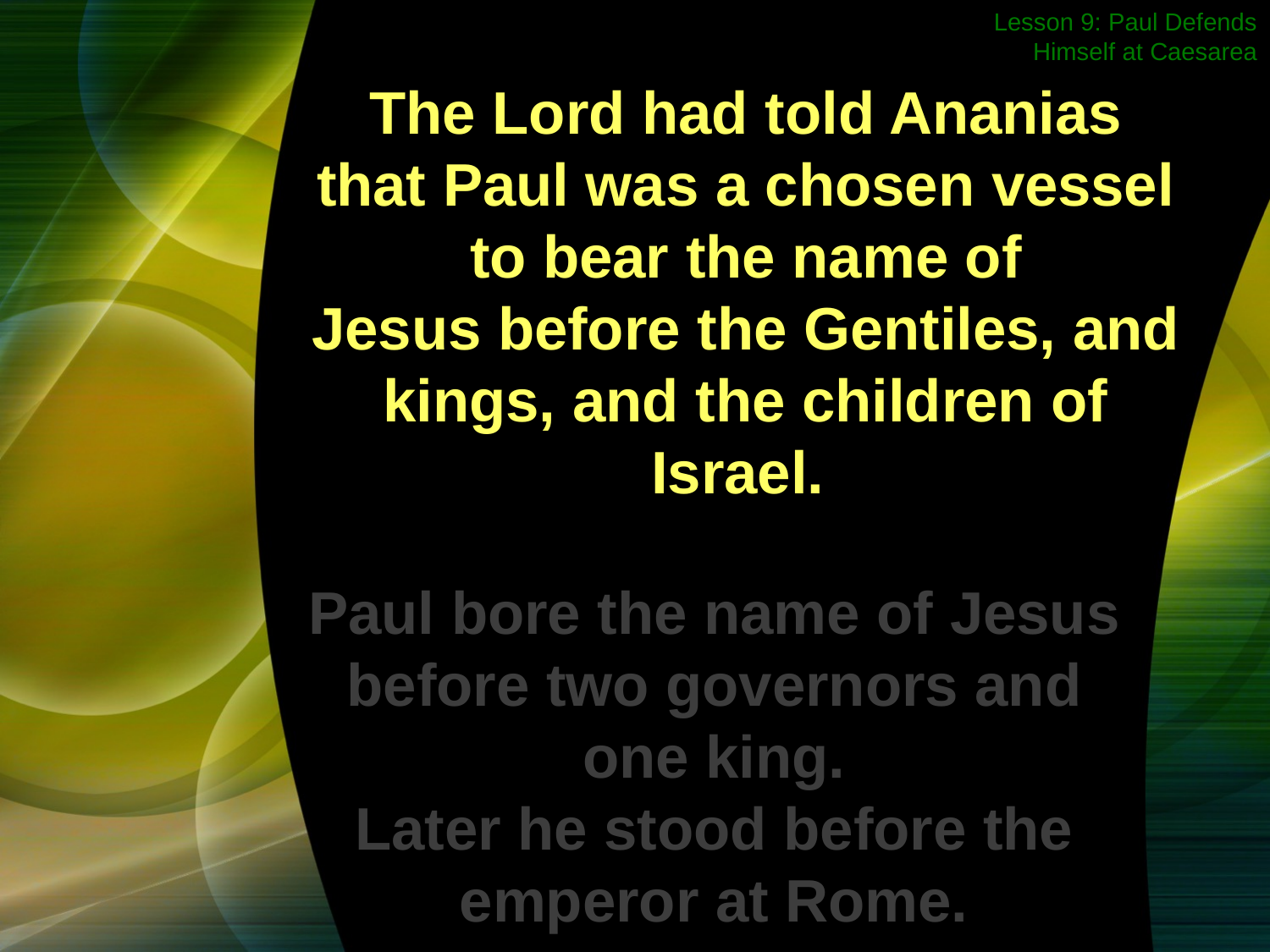

Lesson 9: Paul Defends Himself at Caesarea
The Lord had told Ananias that Paul was a chosen vessel to bear the name of
Jesus before the Gentiles, and kings, and the children of Israel.
Paul bore the name of Jesus before two governors and one king.
Later he stood before the emperor at Rome.